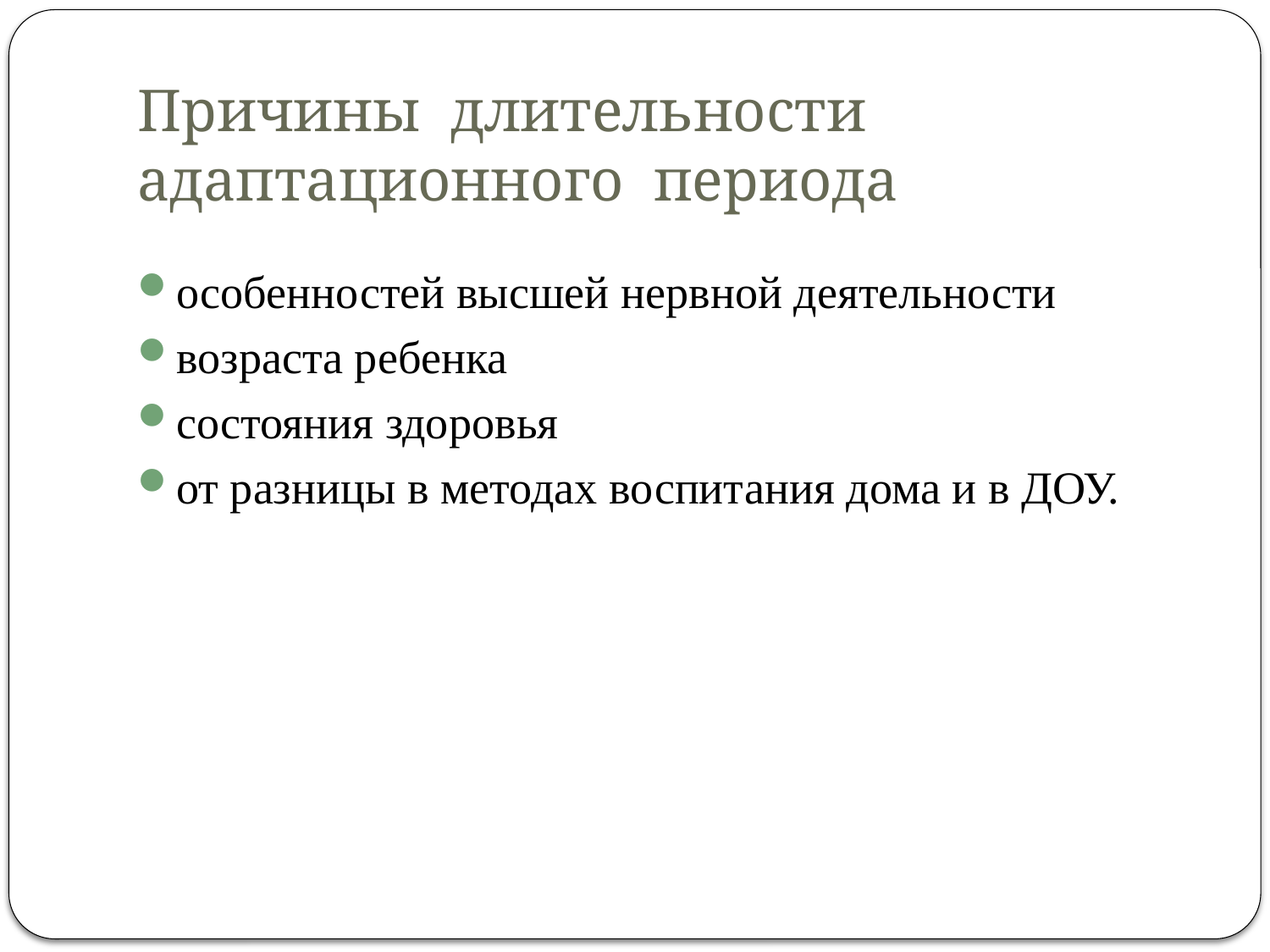

# Причины  длительности адаптационного  периода
особенностей высшей нервной деятельности
возраста ребенка
состояния здоровья
от разницы в методах воспитания дома и в ДОУ.